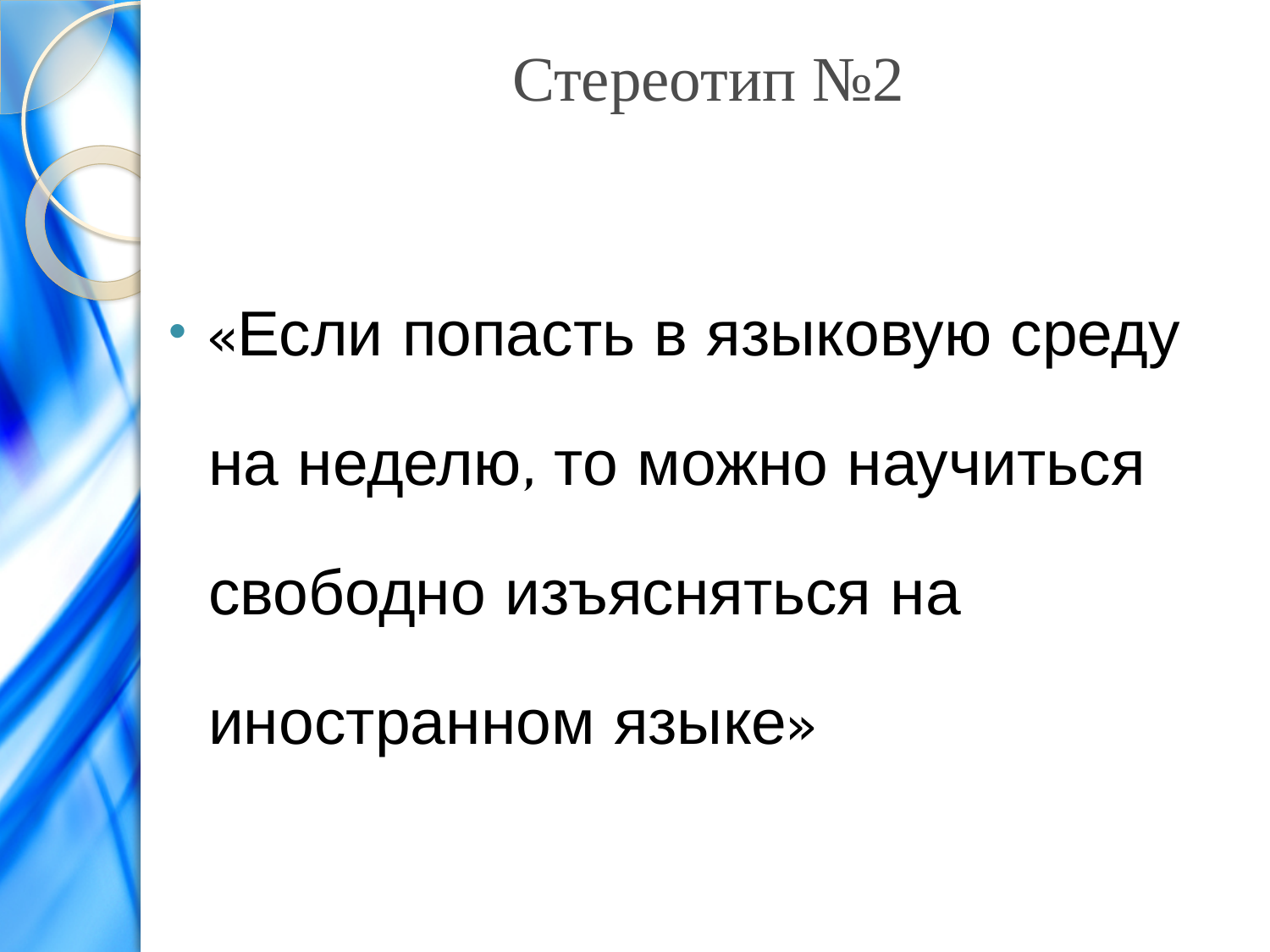

# Стереотип №2

«Если попасть в языковую среду на неделю, то можно научиться свободно изъясняться на иностранном языке»